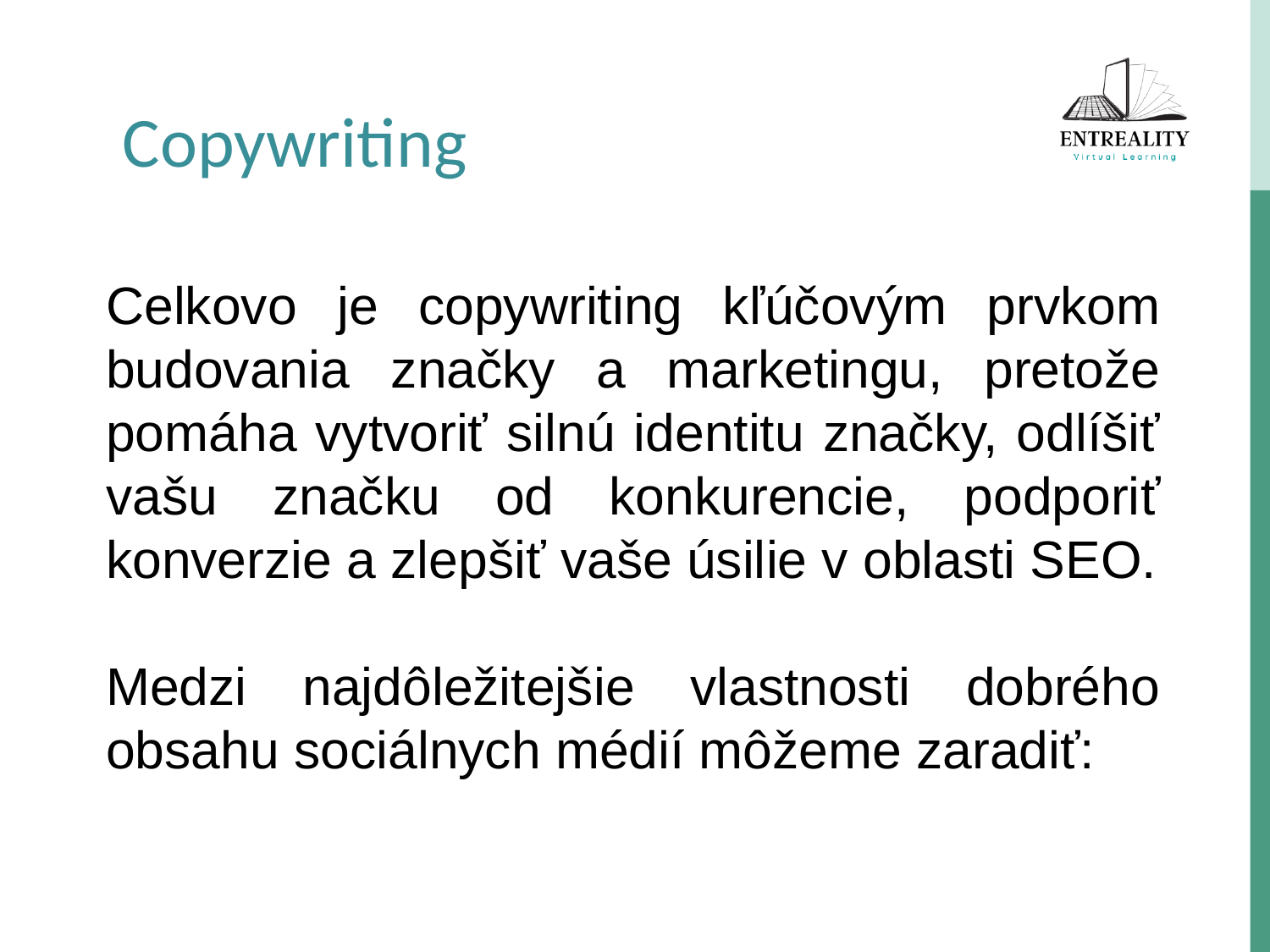

Copywriting
Celkovo je copywriting kľúčovým prvkom budovania značky a marketingu, pretože pomáha vytvoriť silnú identitu značky, odlíšiť vašu značku od konkurencie, podporiť konverzie a zlepšiť vaše úsilie v oblasti SEO.

Medzi najdôležitejšie vlastnosti dobrého obsahu sociálnych médií môžeme zaradiť: